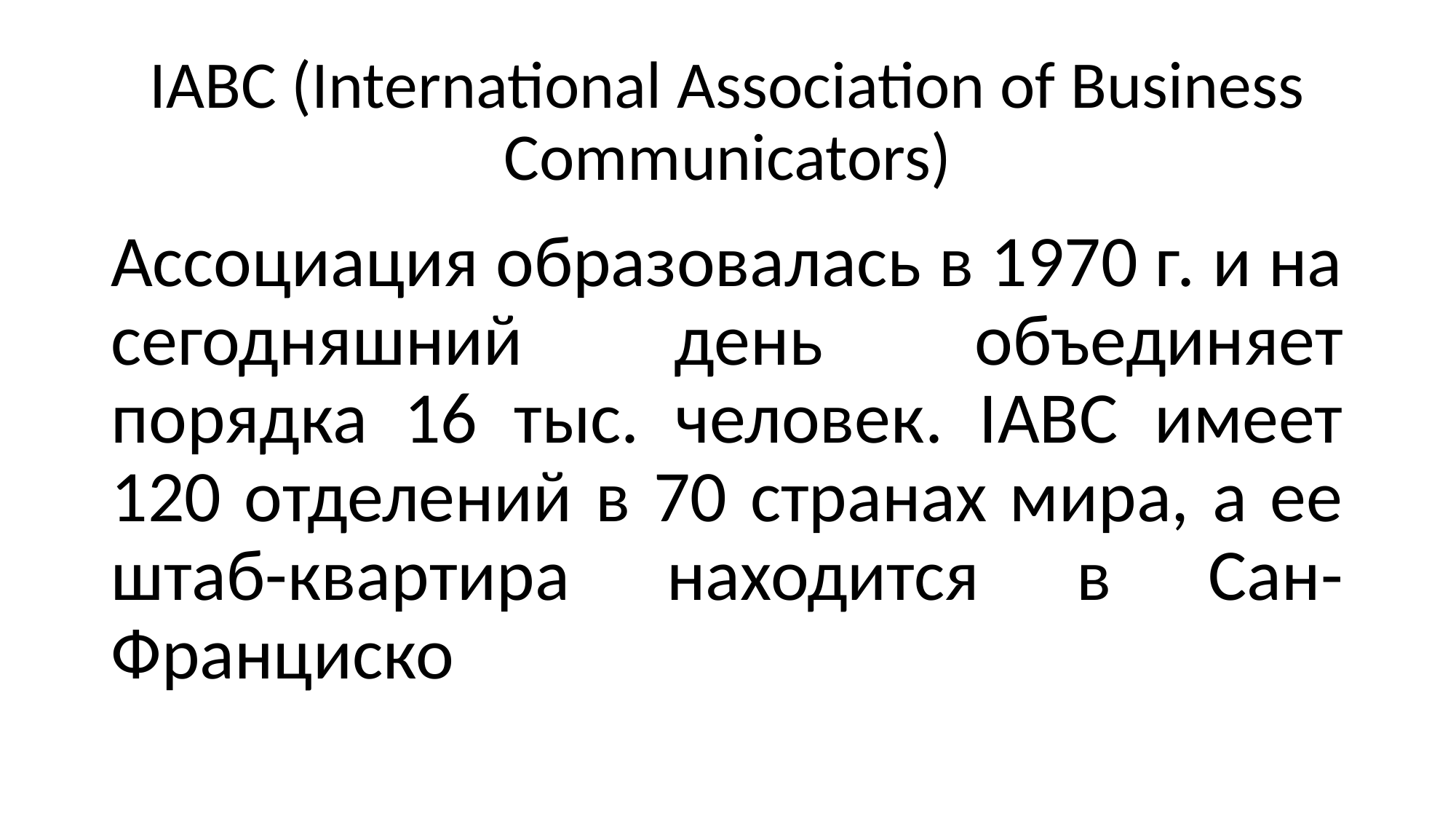

# IABC (International Association of Business Communicators)
Ассоциация образовалась в 1970 г. и на сегодняшний день объединяет порядка 16 тыс. человек. IABC имеет 120 отделений в 70 странах мира, а ее штаб-квартира находится в Сан-Франциско